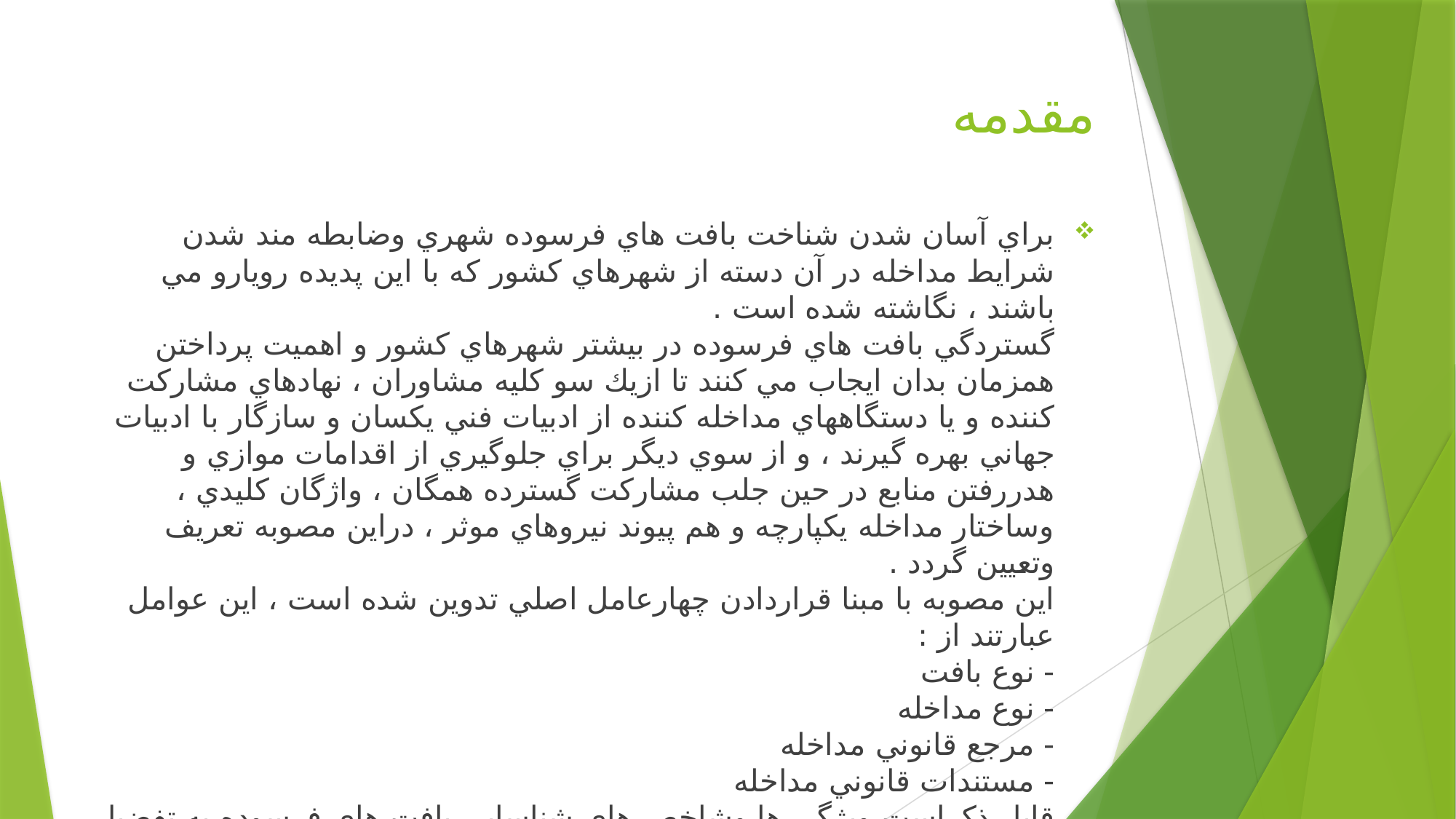

# مقدمه
براي آسان شدن شناخت بافت هاي فرسوده شهري وضابطه مند شدن شرايط مداخله در آن دسته از شهرهاي كشور كه با اين پديده رويارو مي باشند ، نگاشته شده است . 
گستردگي بافت هاي فرسوده در بيشتر شهرهاي كشور و اهميت پرداختن همزمان بدان ايجاب مي كنند تا ازيك سو كليه مشاوران ، نهادهاي مشاركت كننده و يا دستگاههاي مداخله كننده از ادبيات فني يكسان و سازگار با ادبيات جهاني بهره گيرند ، و از سوي ديگر براي جلوگيري از اقدامات موازي و هدررفتن منابع در حين جلب مشاركت گسترده همگان ، واژگان كليدي ، وساختار مداخله يكپارچه و هم پيوند نيروهاي موثر ، دراين مصوبه تعريف وتعيين گردد . 
اين مصوبه با مبنا قراردادن چهارعامل اصلي تدوين شده است ، اين عوامل عبارتند از : 
- نوع بافت 
- نوع مداخله 
- مرجع قانوني مداخله 
- مستندات قانوني مداخله 
قابل ذكراست ويژگي ها وشاخص هاي شناسايي بافت هاي فرسوده به تفضيل در " دفترچه راهنماي شناسايي ومداخله دربافت هاي فرسوده " آمده است